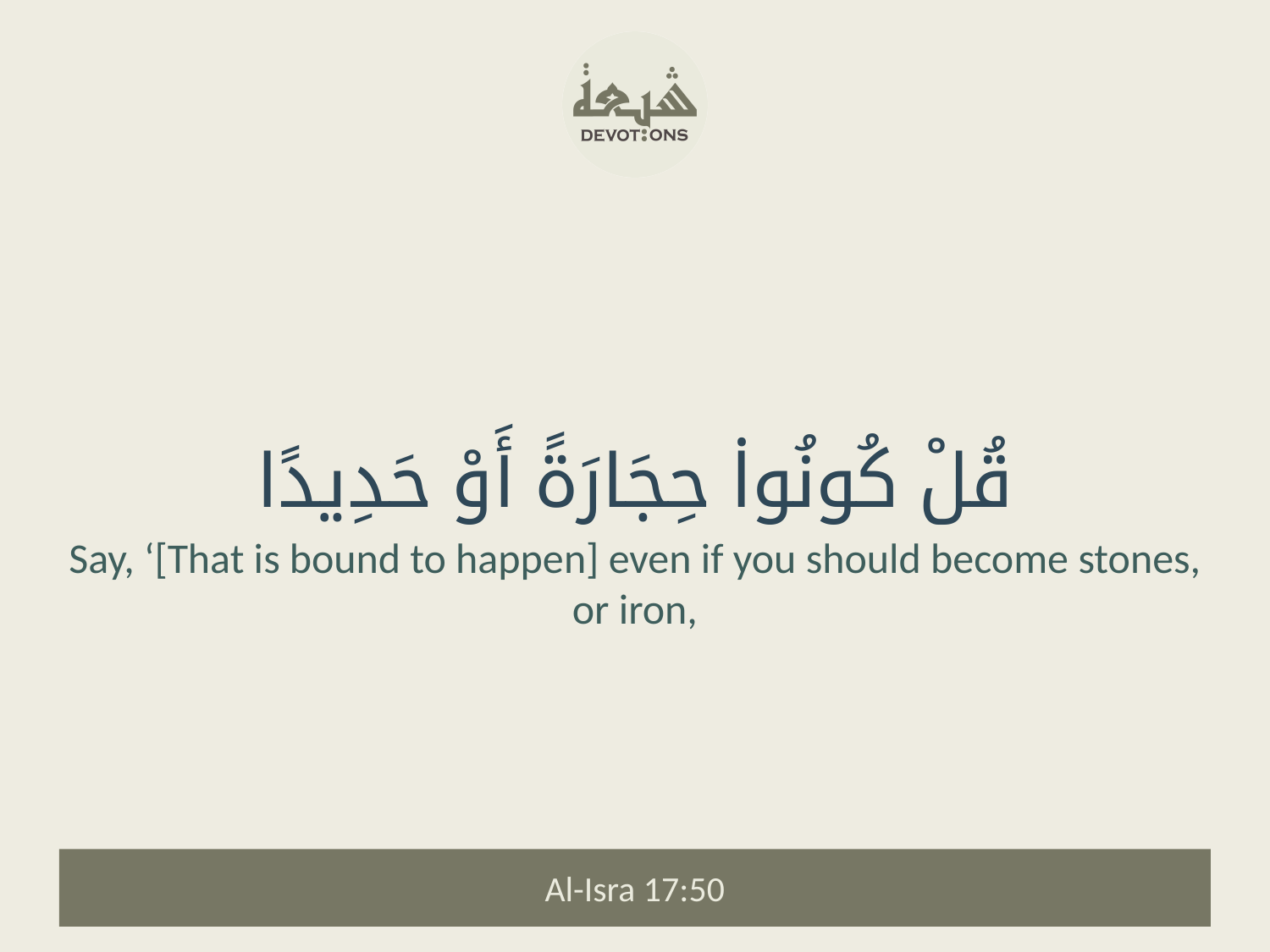

قُلْ كُونُوا۟ حِجَارَةً أَوْ حَدِيدًا
Say, ‘[That is bound to happen] even if you should become stones, or iron,
Al-Isra 17:50